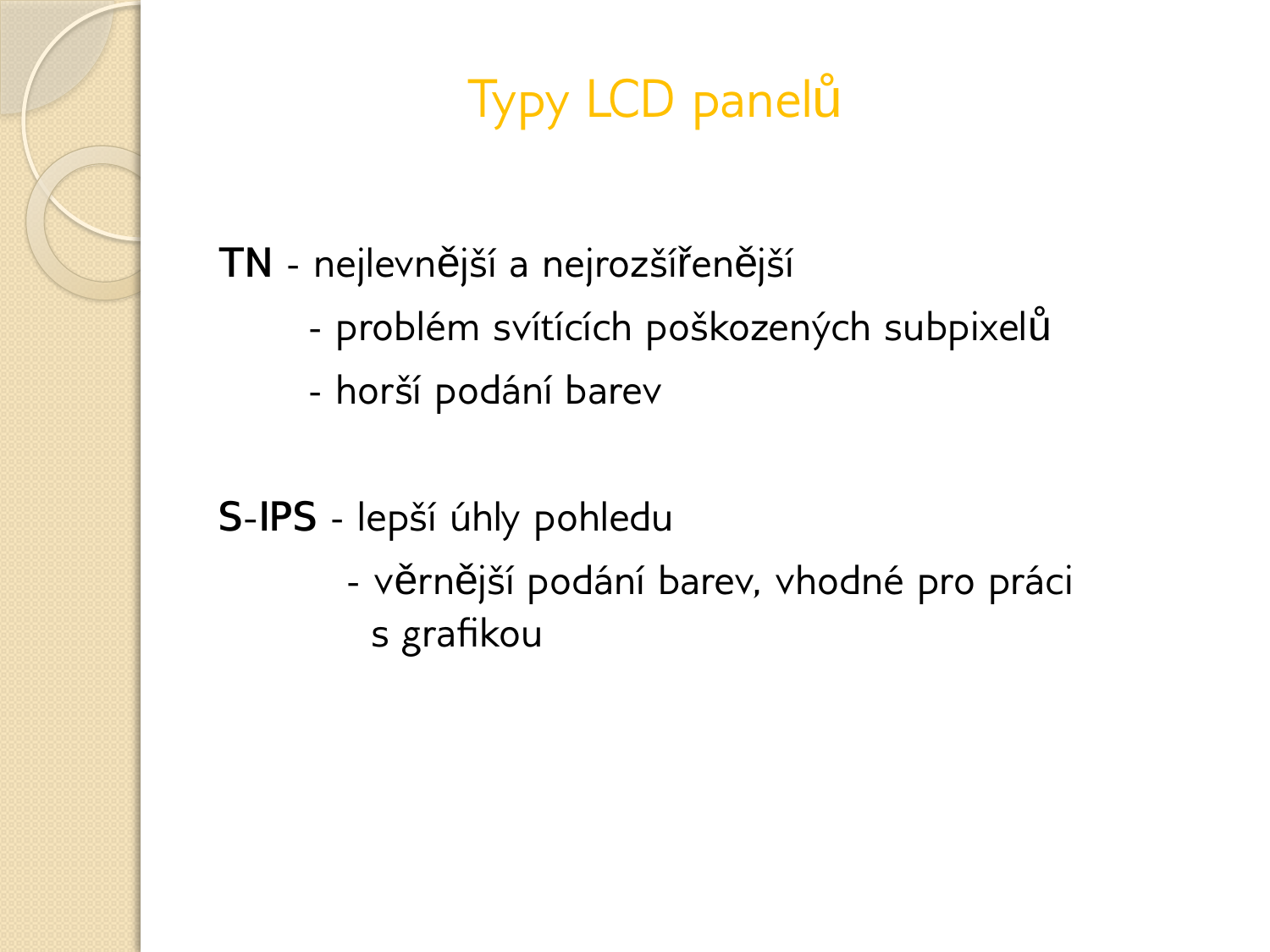

# Typy LCD panelů
TN - nejlevnější a nejrozšířenější
       - problém svítících poškozených subpixelů
       - horší podání barev

S-IPS - lepší úhly pohledu
          - věrnější podání barev, vhodné pro práci
            s grafikou